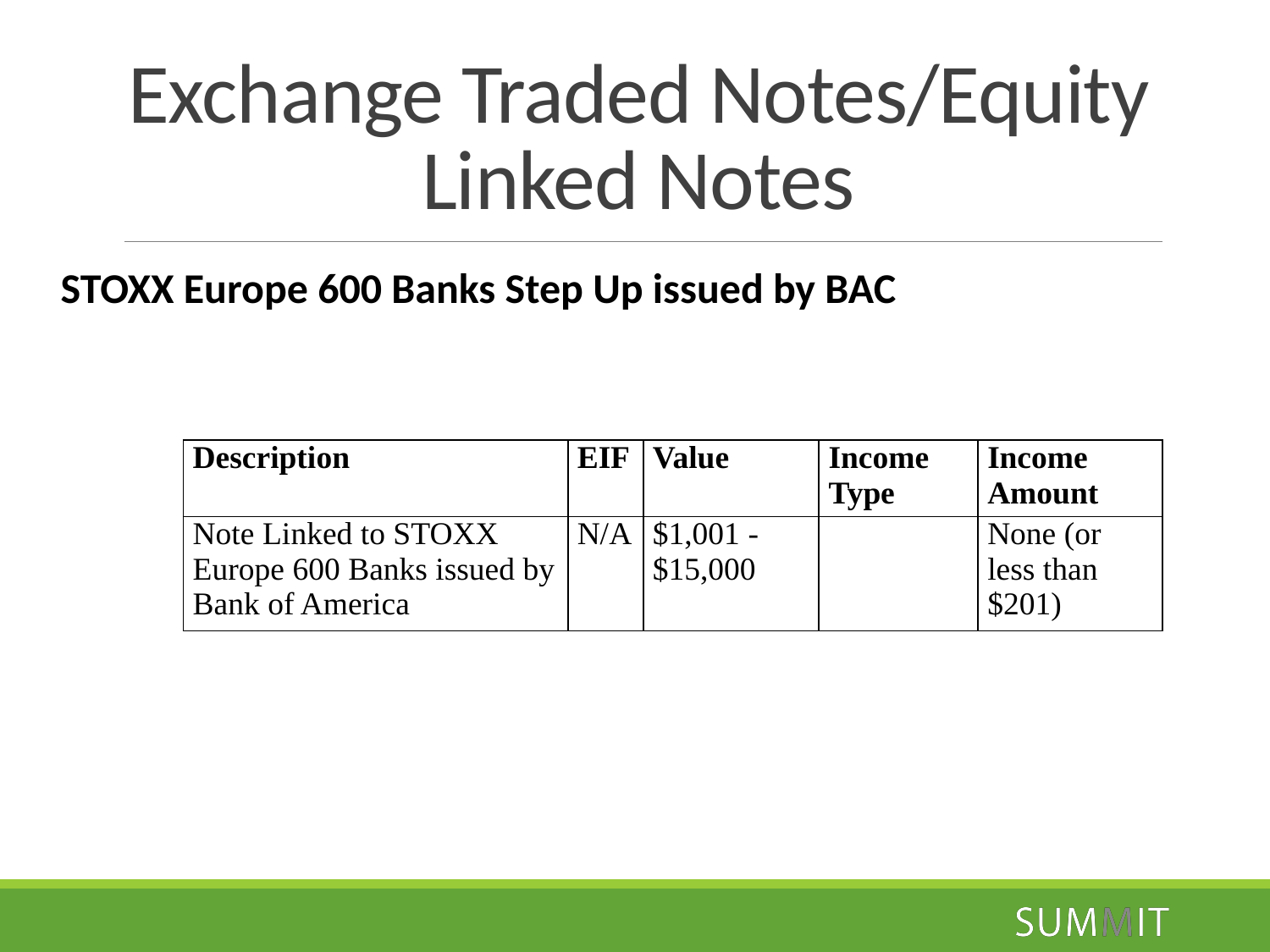

# Exchange Traded Notes/Equity Linked Notes
STOXX Europe 600 Banks Step Up issued by BAC

| Description | EIF | Value | Income Type | Income Amount |
| --- | --- | --- | --- | --- |
| Note Linked to STOXX Europe 600 Banks issued by Bank of America | N/A | $1,001 - $15,000 |  | None (or less than $201) |